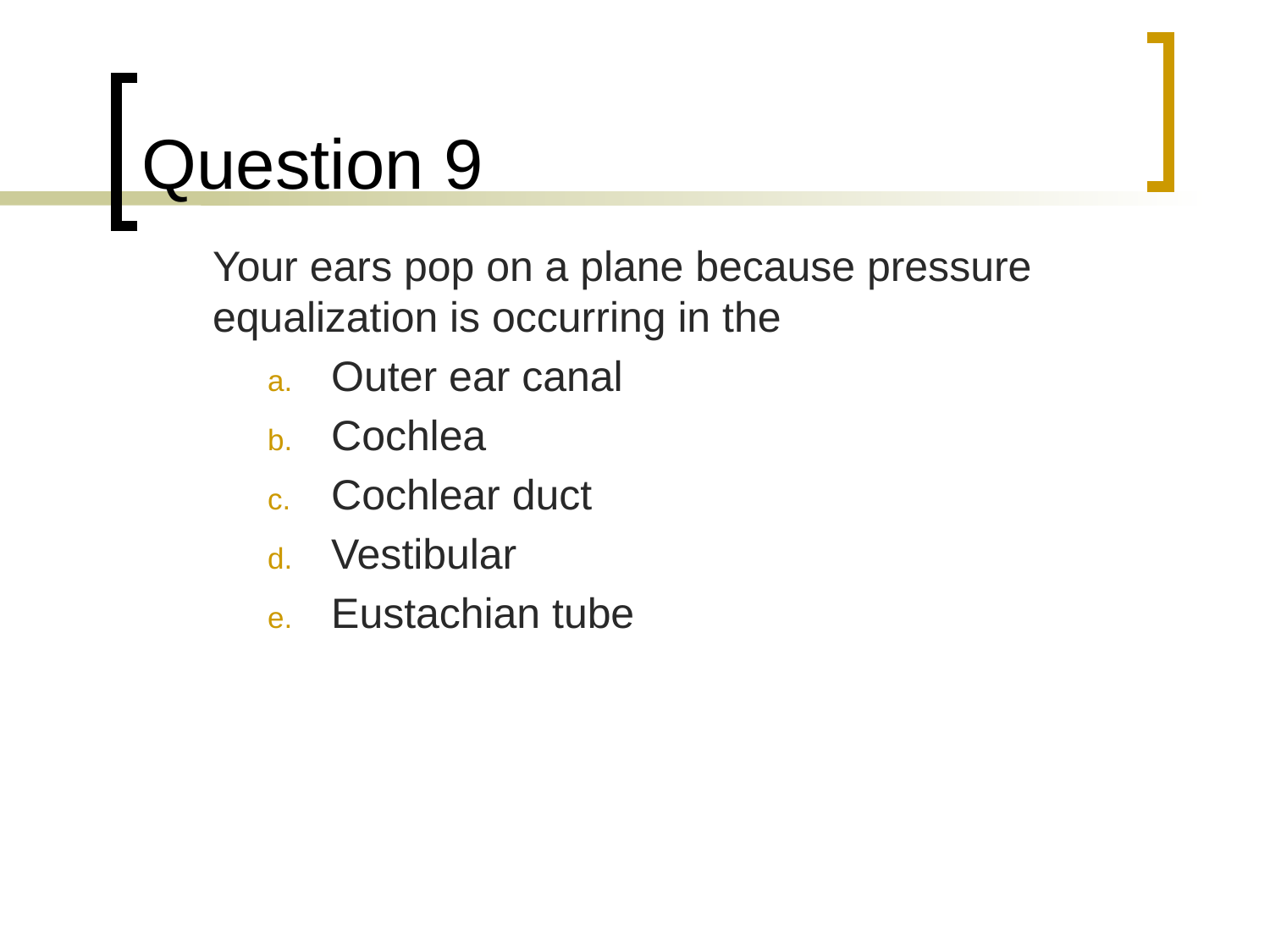

# Question 9
	Your ears pop on a plane because pressure equalization is occurring in the
Outer ear canal
Cochlea
Cochlear duct
Vestibular
Eustachian tube